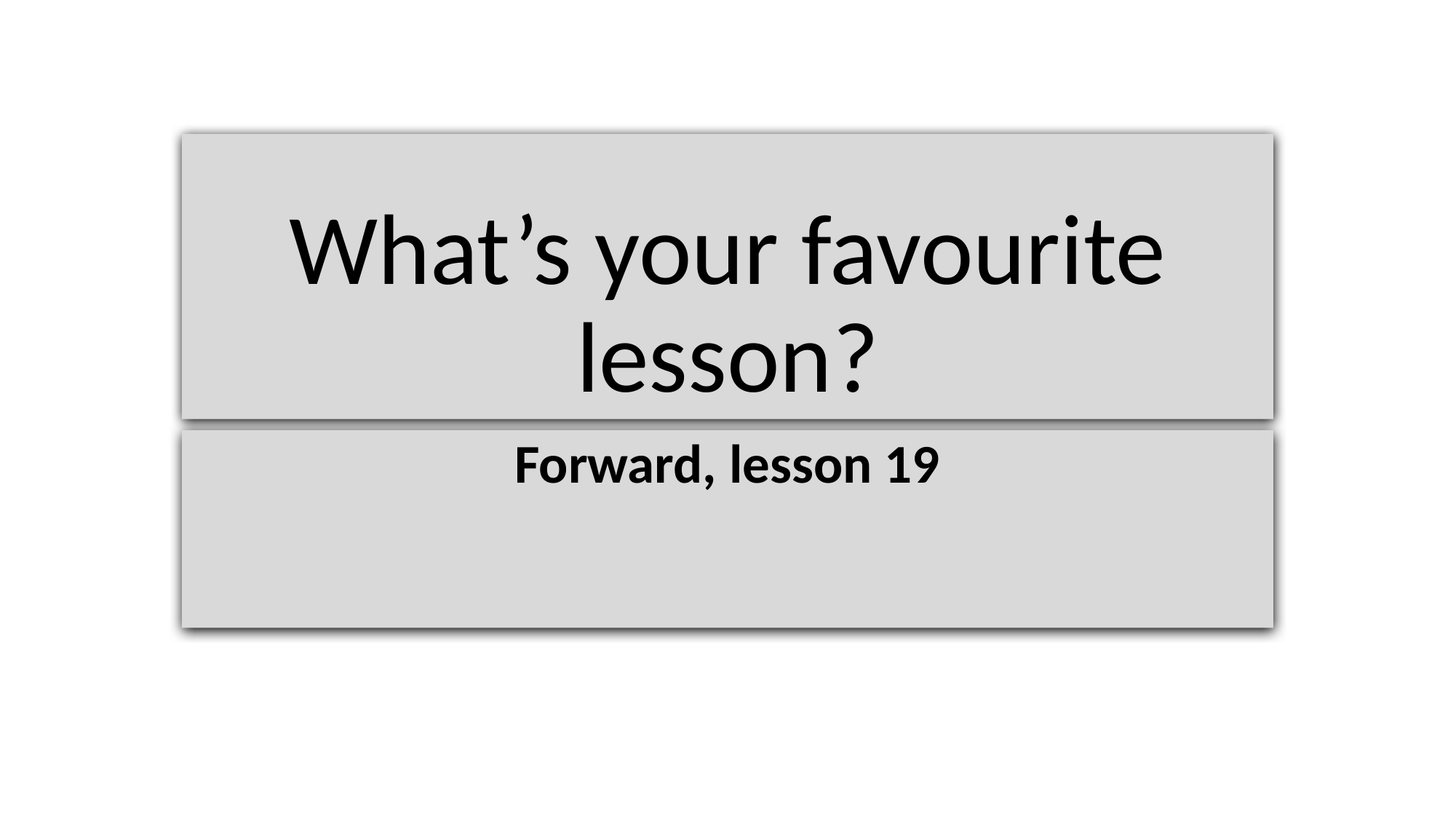

# What’s your favourite lesson?
Forward, lesson 19